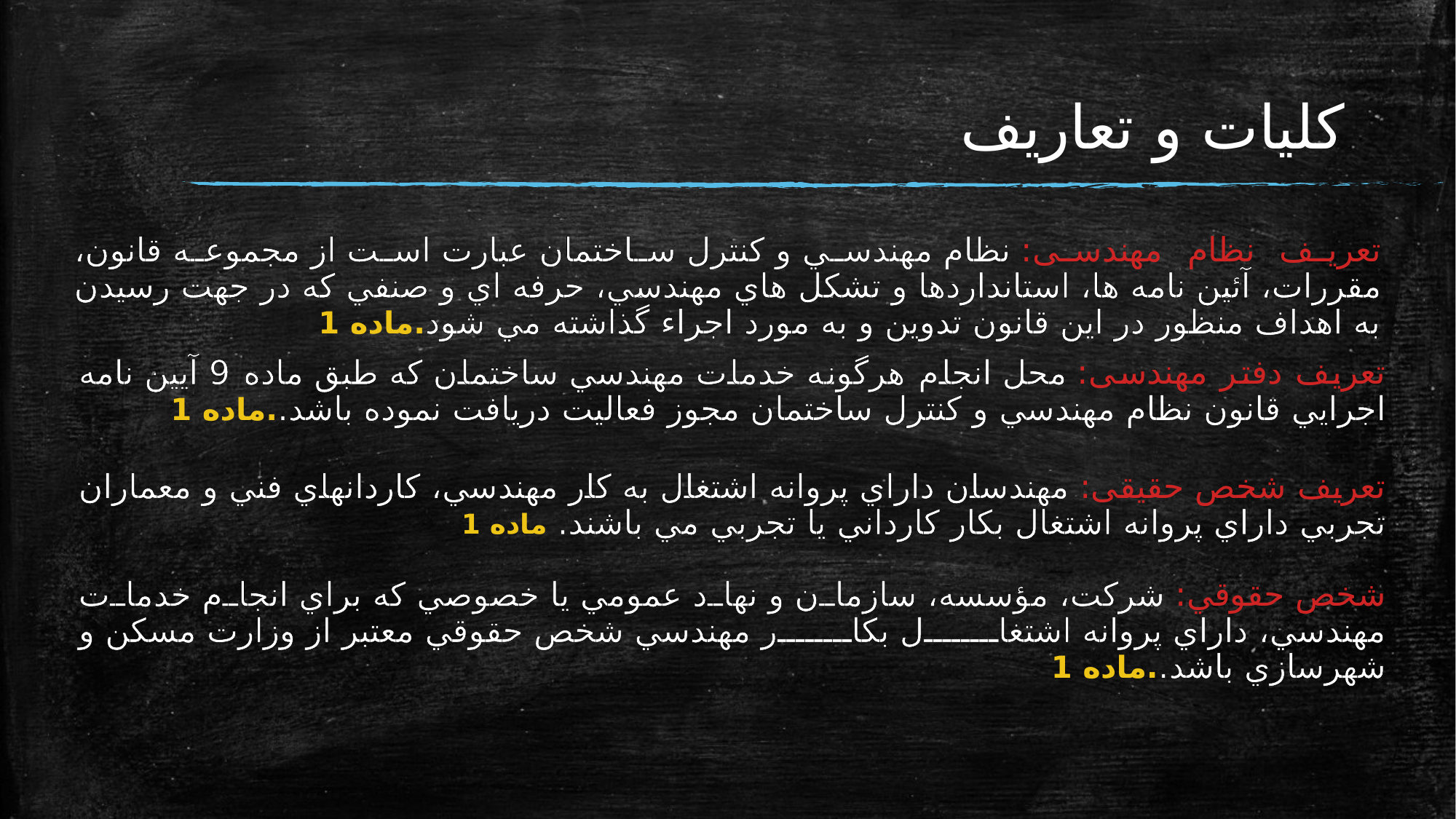

# کلیات و تعاریف
تعریف نظام مهندسی: نظام مهندسي و كنترل ساختمان عبارت است از مجموعه قانون، مقررات، آئين نامه ها، استانداردها و تشكل هاي مهندسي، حرفه اي و صنفي كه در جهت رسيدن به اهداف منظور در اين قانون تدوين و به مورد اجراء گذاشته مي شود.ماده 1
تعریف دفتر مهندسی: ﻣﺤﻞ اﻧﺠﺎم هرگونه ﺧﺪﻣﺎت ﻣﻬﻨﺪﺳﻲ ﺳﺎﺧﺘﻤﺎن ﻛﻪ ﻃﺒﻖ ﻣﺎده 9 آﻳﻴﻦ ﻧﺎﻣﻪ اﺟﺮاﻳﻲ ﻗﺎﻧﻮن ﻧﻈﺎم ﻣﻬﻨﺪﺳﻲ و ﻛﻨﺘﺮل ﺳﺎﺧﺘﻤﺎن ﻣﺠﻮز ﻓﻌﺎﻟﻴﺖ درﻳﺎﻓﺖ ﻧﻤﻮده ﺑﺎﺷﺪ..ماده 1
تعریف شخص حقیقی: ﻣﻬﻨﺪﺳﺎن داراي ﭘﺮواﻧﻪ اﺷﺘﻐﺎل ﺑﻪ ﻛﺎر ﻣﻬﻨﺪﺳﻲ، ﻛﺎرداﻧﻬﺎي ﻓﻨﻲ و ﻣﻌﻤﺎران ﺗﺠﺮﺑﻲ داراي ﭘﺮواﻧﻪ اﺷﺘﻐﺎل ﺑﻜﺎر ﻛﺎرداﻧﻲ ﻳﺎ ﺗﺠﺮﺑﻲ ﻣﻲ ﺑﺎﺷﻨﺪ. ماده 1

ﺷﺨﺺ ﺣﻘﻮﻗﻲ: ﺷﺮﻛﺖ، ﻣﺆﺳﺴﻪ، ﺳﺎزﻣﺎن و ﻧﻬﺎد ﻋﻤﻮﻣﻲ ﻳﺎ ﺧﺼﻮﺻﻲ ﻛﻪ ﺑﺮاي اﻧﺠﺎم ﺧﺪﻣﺎت ﻣﻬﻨﺪﺳﻲ، داراي ﭘﺮواﻧﻪ اﺷﺘﻐﺎل ﺑﻜﺎر ﻣﻬﻨﺪﺳﻲ ﺷﺨﺺ ﺣﻘﻮﻗﻲ ﻣﻌﺘﺒﺮ از وزارت ﻣﺴﻜﻦ و ﺷﻬﺮﺳﺎزي ﺑﺎﺷﺪ..ماده 1